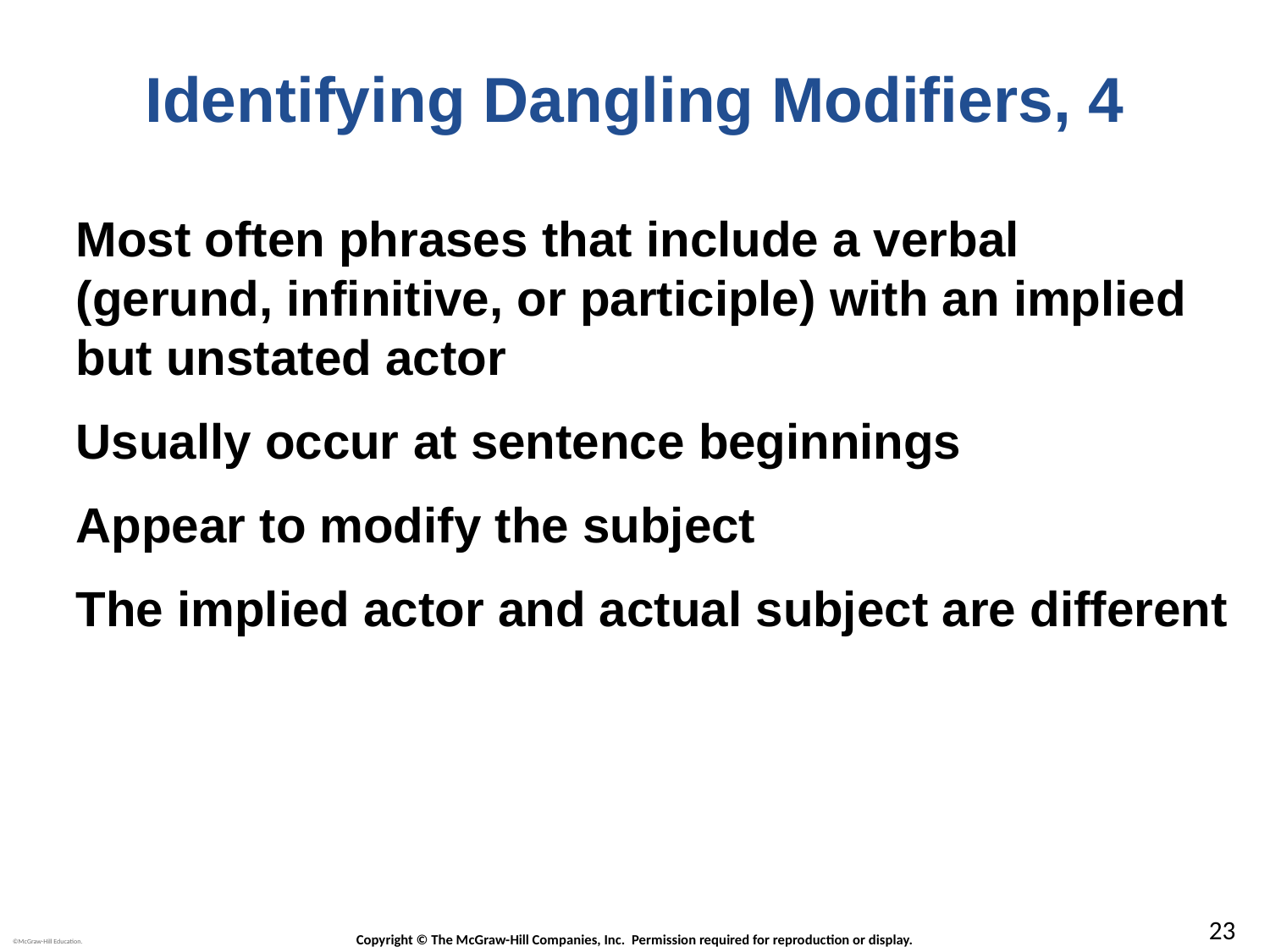

# Identifying Dangling Modifiers, 4
Most often phrases that include a verbal
(gerund, infinitive, or participle) with an implied but unstated actor
Usually occur at sentence beginnings
Appear to modify the subject
The implied actor and actual subject are different